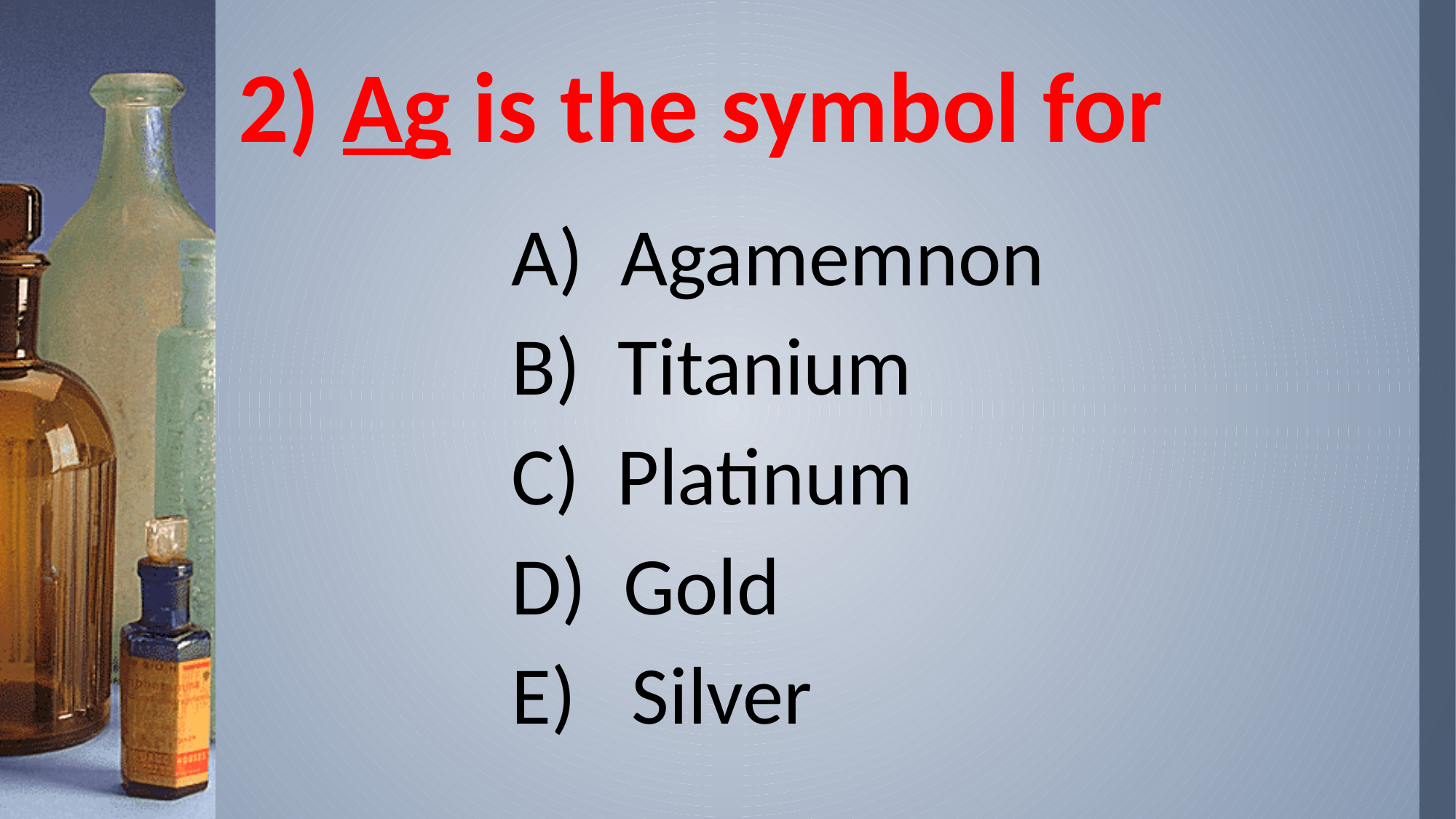

# 2) Ag is the symbol for
  Agamemnon
  Titanium
  Platinum
  Gold
   Silver